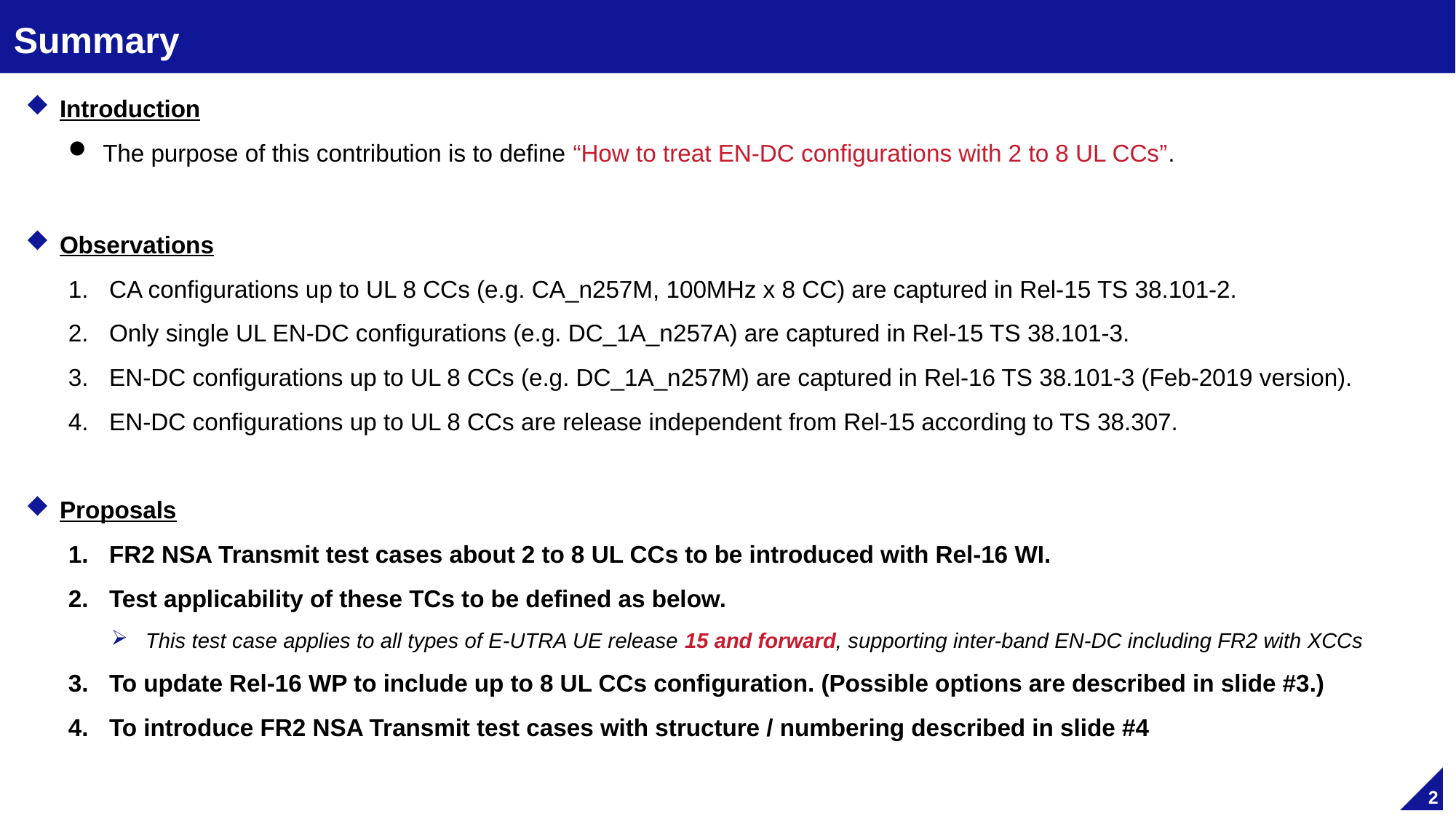

# Summary
Introduction
The purpose of this contribution is to define “How to treat EN-DC configurations with 2 to 8 UL CCs”.

Observations
CA configurations up to UL 8 CCs (e.g. CA_n257M, 100MHz x 8 CC) are captured in Rel-15 TS 38.101-2.
Only single UL EN-DC configurations (e.g. DC_1A_n257A) are captured in Rel-15 TS 38.101-3.
EN-DC configurations up to UL 8 CCs (e.g. DC_1A_n257M) are captured in Rel-16 TS 38.101-3 (Feb-2019 version).
EN-DC configurations up to UL 8 CCs are release independent from Rel-15 according to TS 38.307.

Proposals
FR2 NSA Transmit test cases about 2 to 8 UL CCs to be introduced with Rel-16 WI.
Test applicability of these TCs to be defined as below.
This test case applies to all types of E-UTRA UE release 15 and forward, supporting inter-band EN-DC including FR2 with XCCs
To update Rel-16 WP to include up to 8 UL CCs configuration. (Possible options are described in slide #3.)
To introduce FR2 NSA Transmit test cases with structure / numbering described in slide #4

2